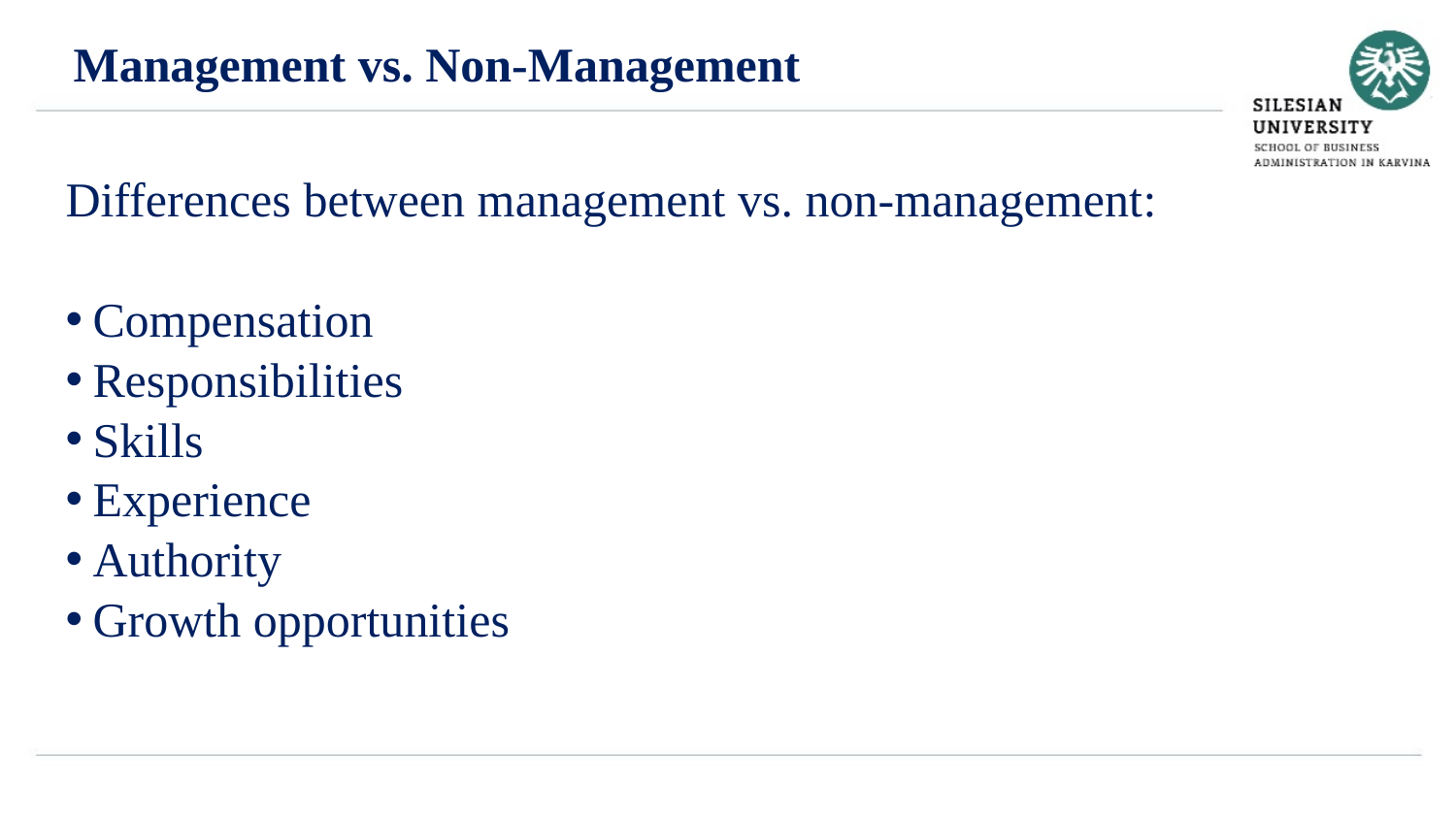

Management vs. Non-Management

Differences between management vs. non-management:

Compensation
Responsibilities
Skills
Experience
Authority
Growth opportunities